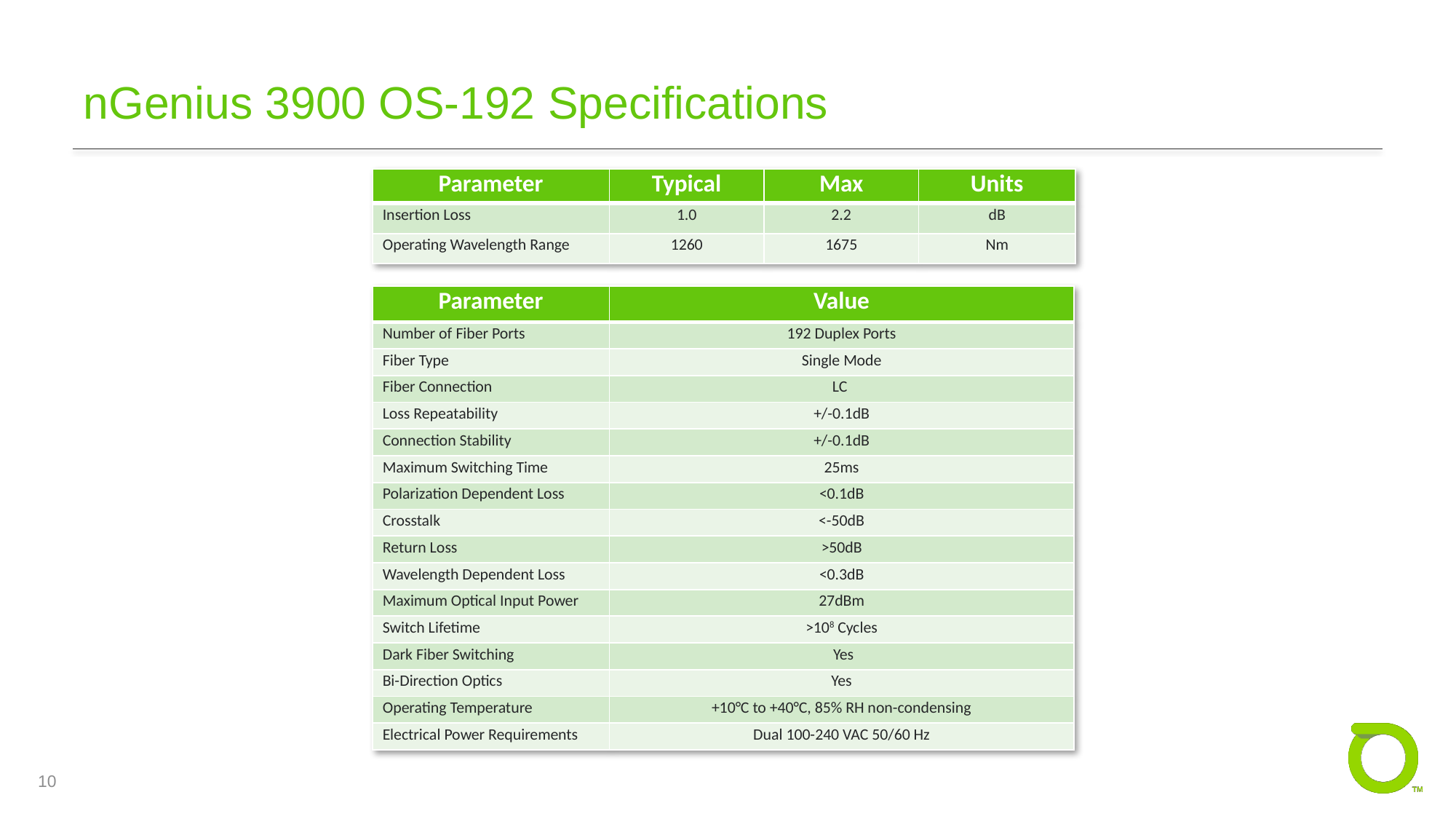

# nGenius 3900 OS-192 Specifications
| Parameter | Typical | Max | Units |
| --- | --- | --- | --- |
| Insertion Loss | 1.0 | 2.2 | dB |
| Operating Wavelength Range | 1260 | 1675 | Nm |
| Parameter | Value |
| --- | --- |
| Number of Fiber Ports | 192 Duplex Ports |
| Fiber Type | Single Mode |
| Fiber Connection | LC |
| Loss Repeatability | +/-0.1dB |
| Connection Stability | +/-0.1dB |
| Maximum Switching Time | 25ms |
| Polarization Dependent Loss | <0.1dB |
| Crosstalk | <-50dB |
| Return Loss | >50dB |
| Wavelength Dependent Loss | <0.3dB |
| Maximum Optical Input Power | 27dBm |
| Switch Lifetime | >108 Cycles |
| Dark Fiber Switching | Yes |
| Bi-Direction Optics | Yes |
| Operating Temperature | +10°C to +40°C, 85% RH non-condensing |
| Electrical Power Requirements | Dual 100-240 VAC 50/60 Hz |